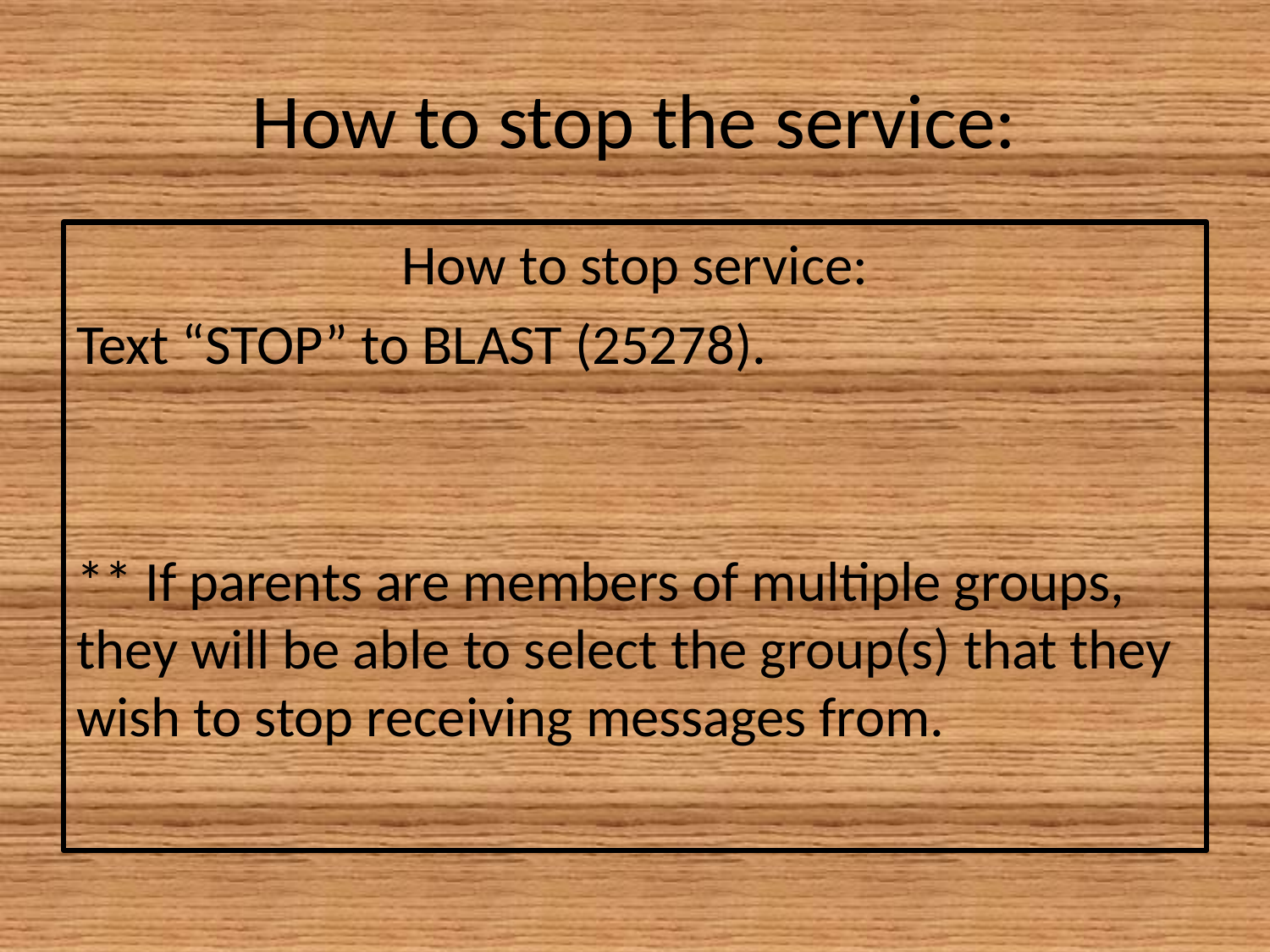

# How to stop the service:
How to stop service:
Text “STOP” to BLAST (25278).

** If parents are members of multiple groups, they will be able to select the group(s) that they wish to stop receiving messages from.